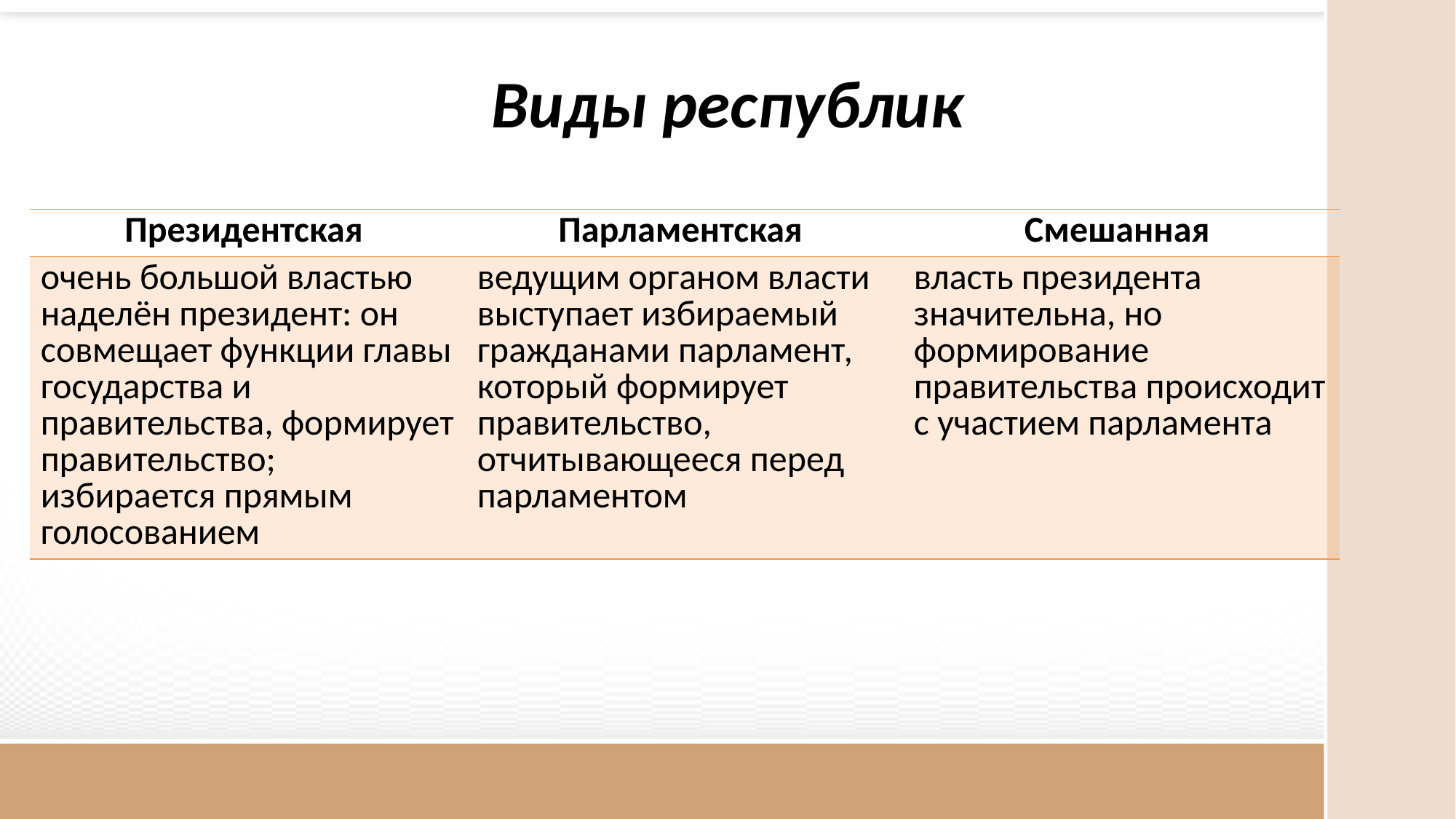

# Виды республик
| Президентская | Парламентская | Смешанная |
| --- | --- | --- |
| очень большой властью наделён президент: он совмещает функции главы государства и правительства, формирует правительство; избирается прямым голосованием | ведущим органом власти выступает избираемый гражданами парламент, который формирует правительство, отчитывающееся перед парламентом | власть президента значительна, но формирование правительства происходит с участием парламента |